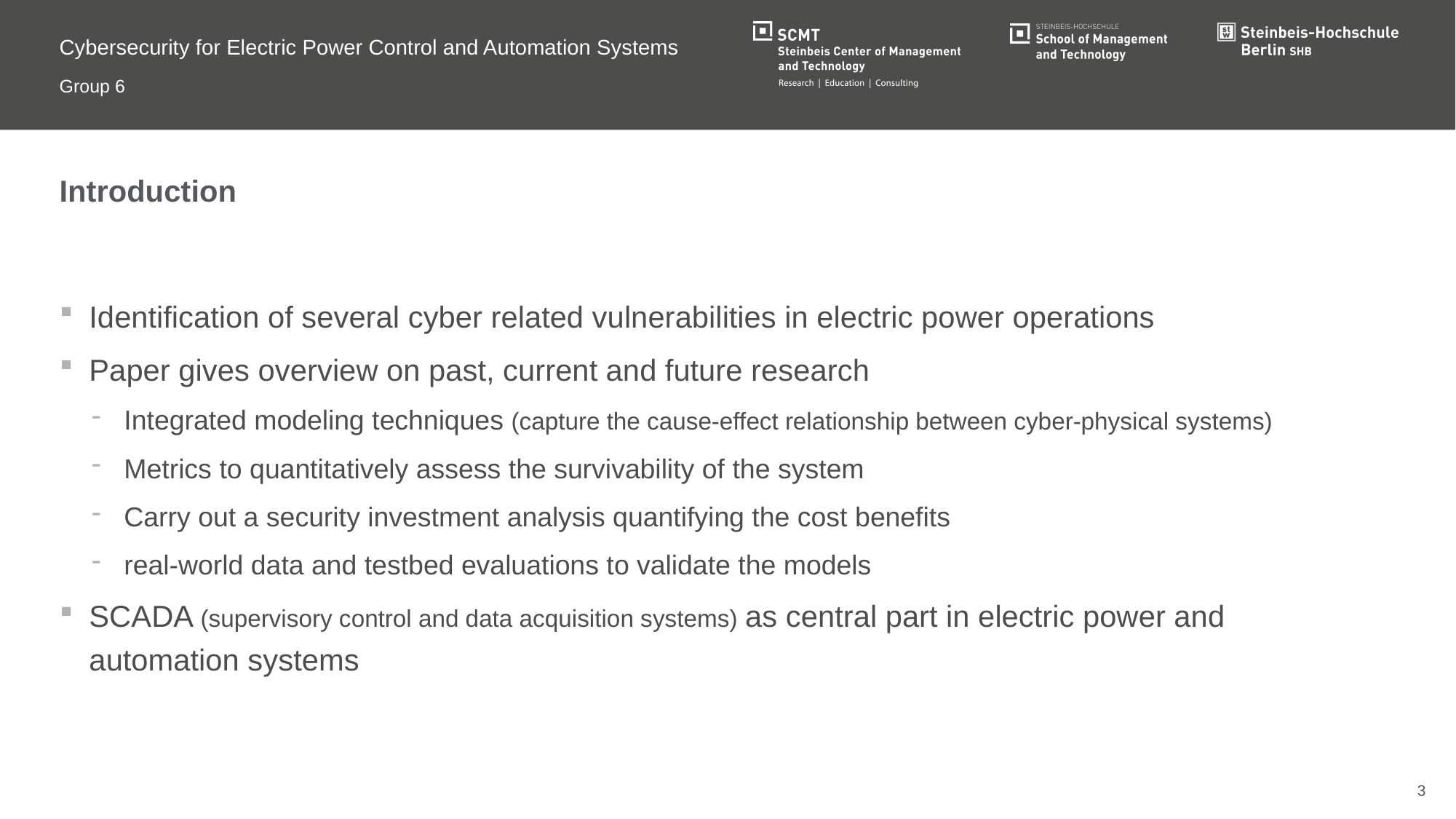

Cybersecurity for Electric Power Control and Automation Systems

Group 6
Introduction
Identification of several cyber related vulnerabilities in electric power operations
Paper gives overview on past, current and future research
Integrated modeling techniques (capture the cause-effect relationship between cyber-physical systems)
Metrics to quantitatively assess the survivability of the system
Carry out a security investment analysis quantifying the cost benefits
real-world data and testbed evaluations to validate the models
SCADA (supervisory control and data acquisition systems) as central part in electric power and automation systems